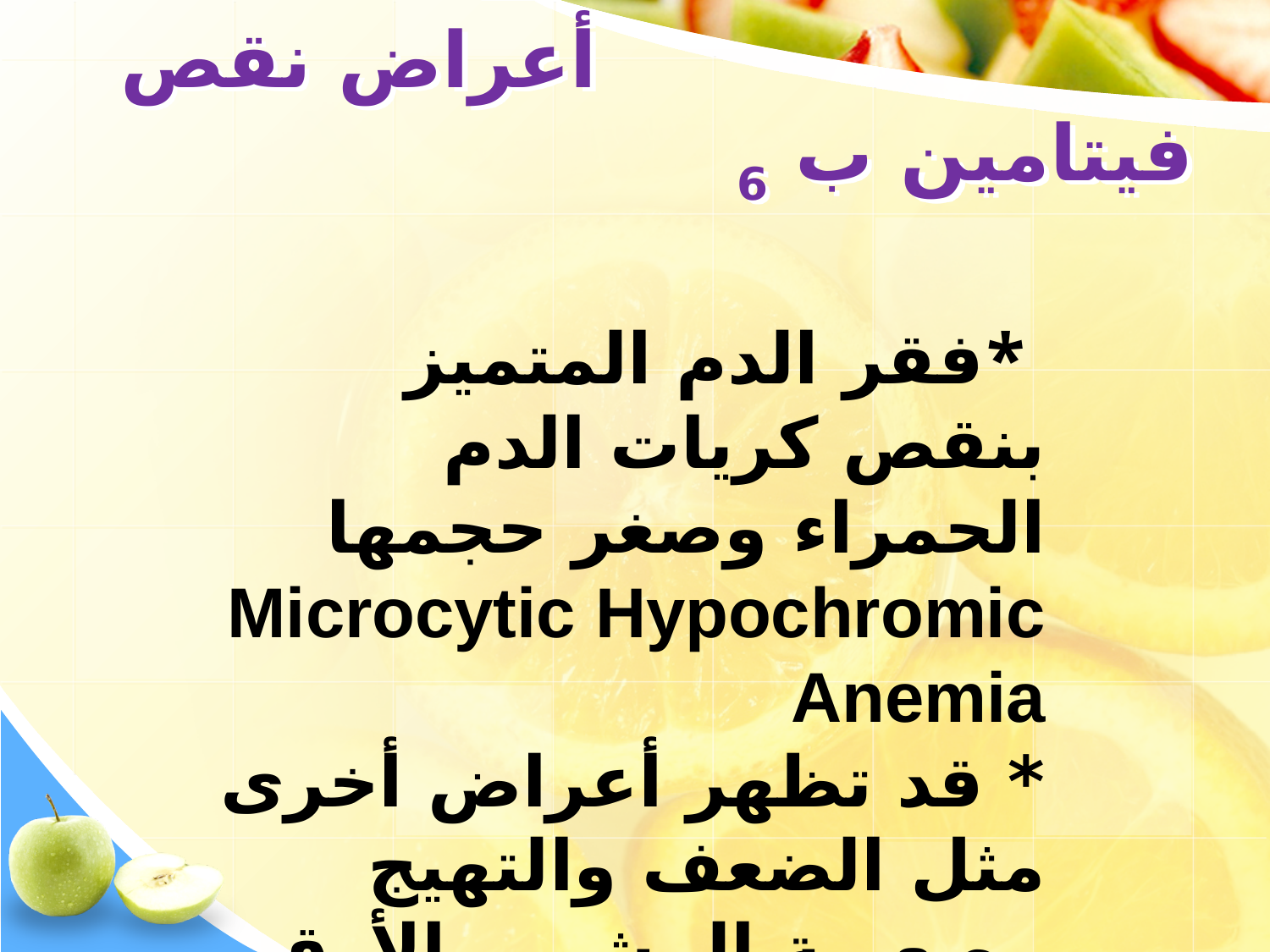

# أعراض نقص فيتامين ب 6
 *فقر الدم المتميز بنقص كريات الدم الحمراء وصغر حجمها
Microcytic Hypochromic Anemia
* قد تظهر أعراض أخرى مثل الضعف والتهيج وصعوبة المشي والأرق